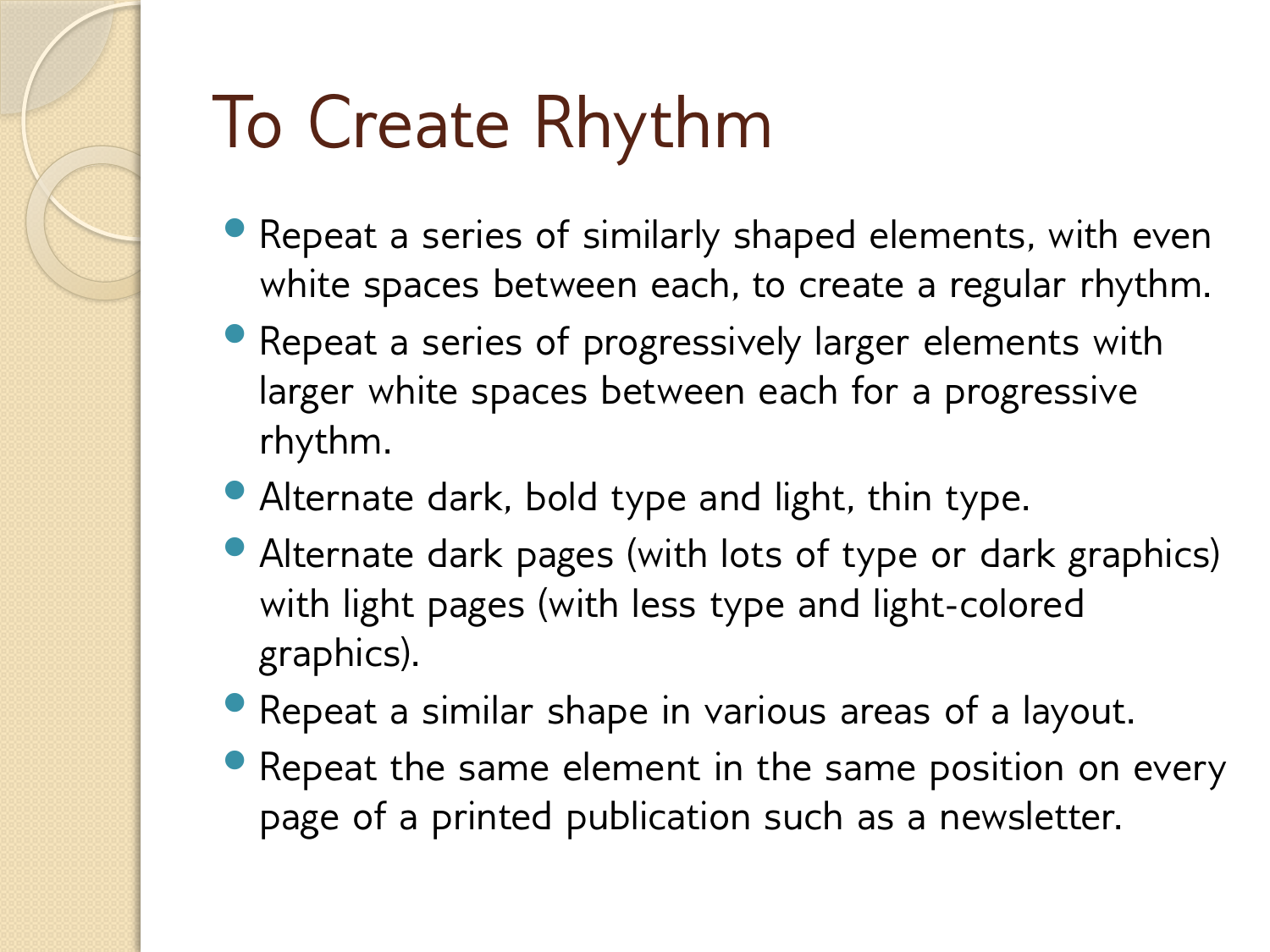

# To Create Rhythm
Repeat a series of similarly shaped elements, with even white spaces between each, to create a regular rhythm.
Repeat a series of progressively larger elements with larger white spaces between each for a progressive rhythm.
Alternate dark, bold type and light, thin type.
Alternate dark pages (with lots of type or dark graphics) with light pages (with less type and light-colored graphics).
Repeat a similar shape in various areas of a layout.
Repeat the same element in the same position on every page of a printed publication such as a newsletter.